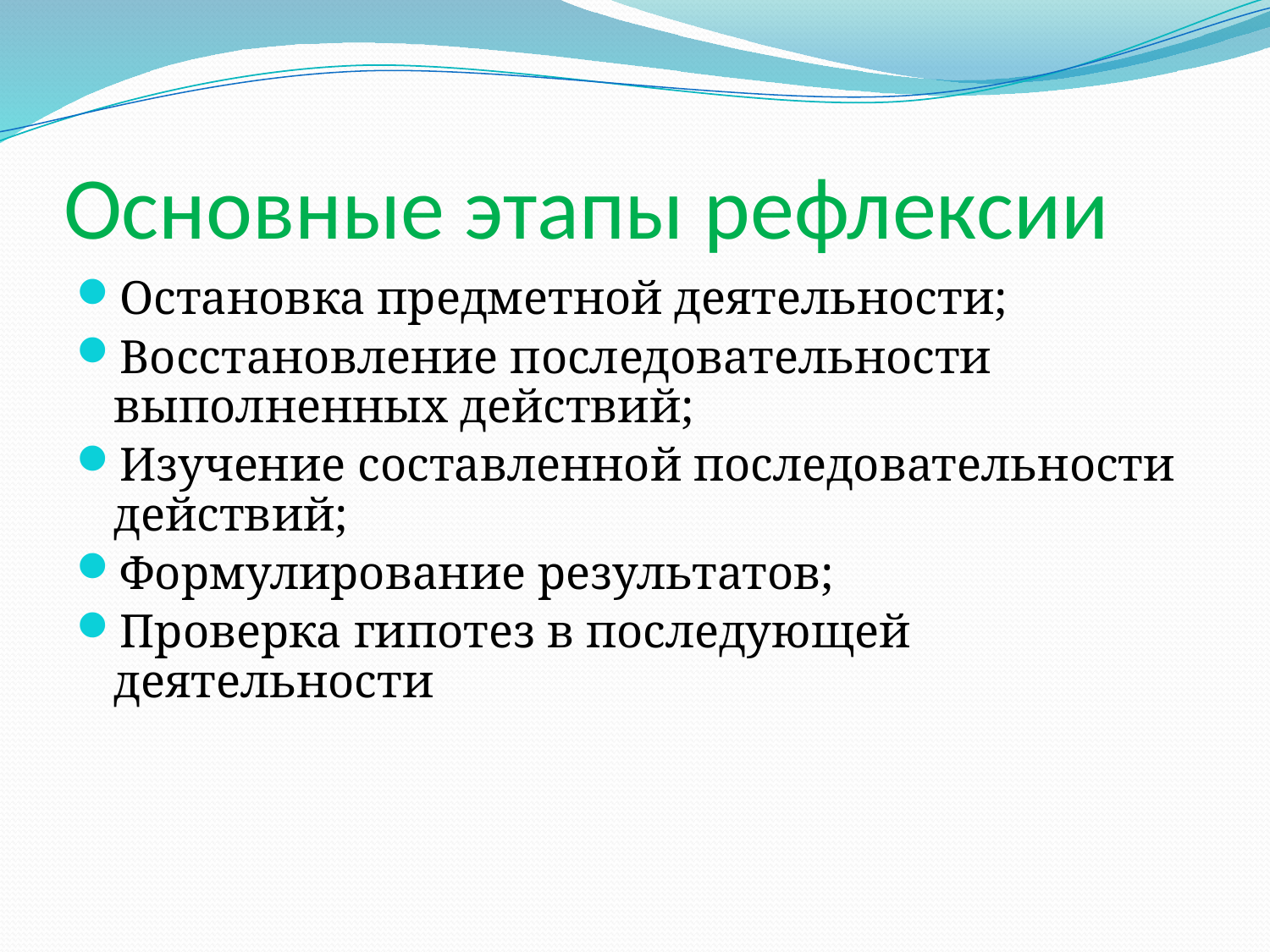

# Основные этапы рефлексии
Остановка предметной деятельности;
Восстановление последовательности выполненных действий;
Изучение составленной последовательности действий;
Формулирование результатов;
Проверка гипотез в последующей деятельности